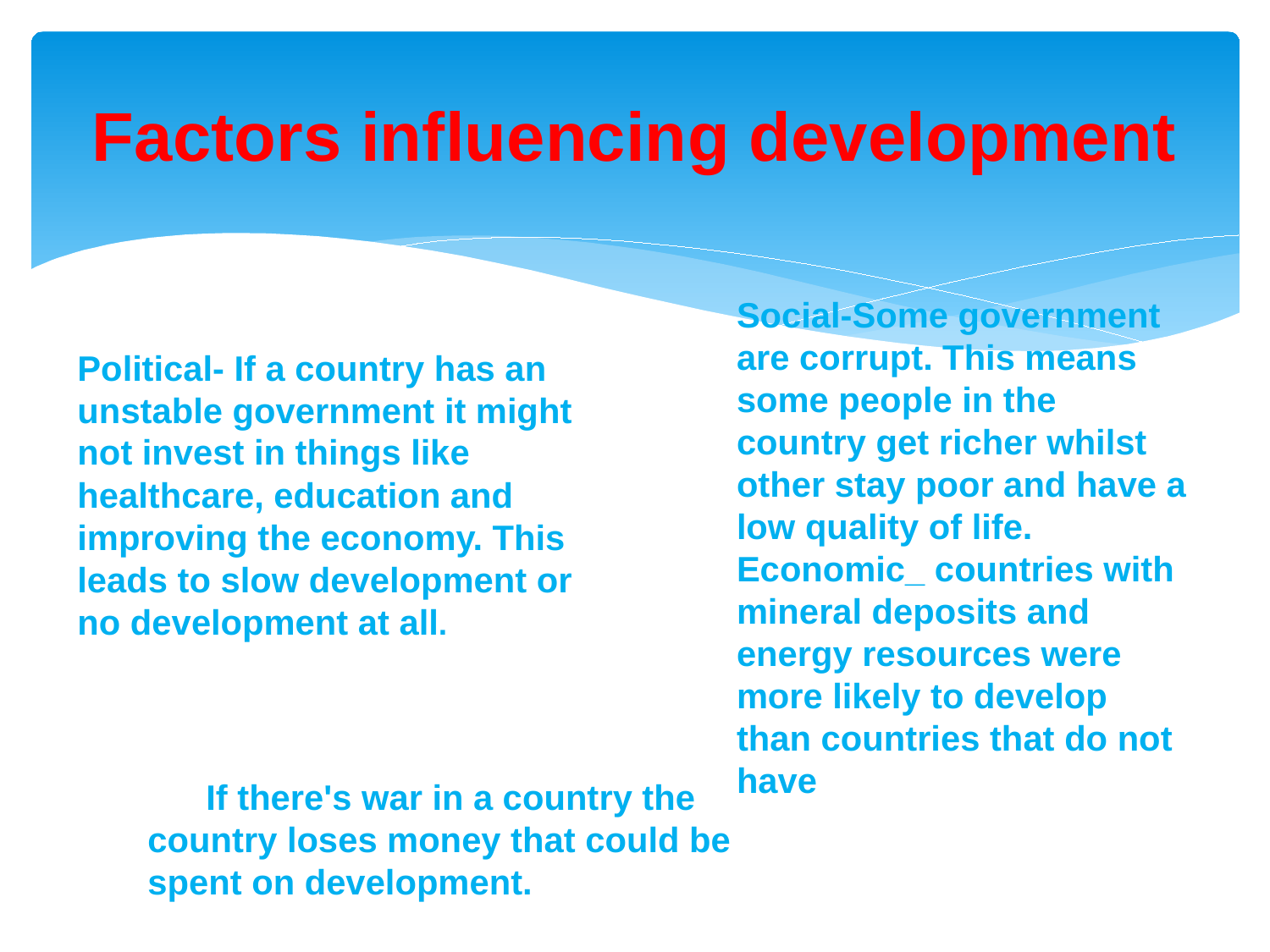

# Factors influencing development
Social-Some government are corrupt. This means some people in the country get richer whilst other stay poor and have a low quality of life.
Economic_ countries with mineral deposits and energy resources were more likely to develop than countries that do not have

Political- If a country has an unstable government it might not invest in things like healthcare, education and improving the economy. This leads to slow development or no development at all.
      If there's war in a country the country loses money that could be spent on development.